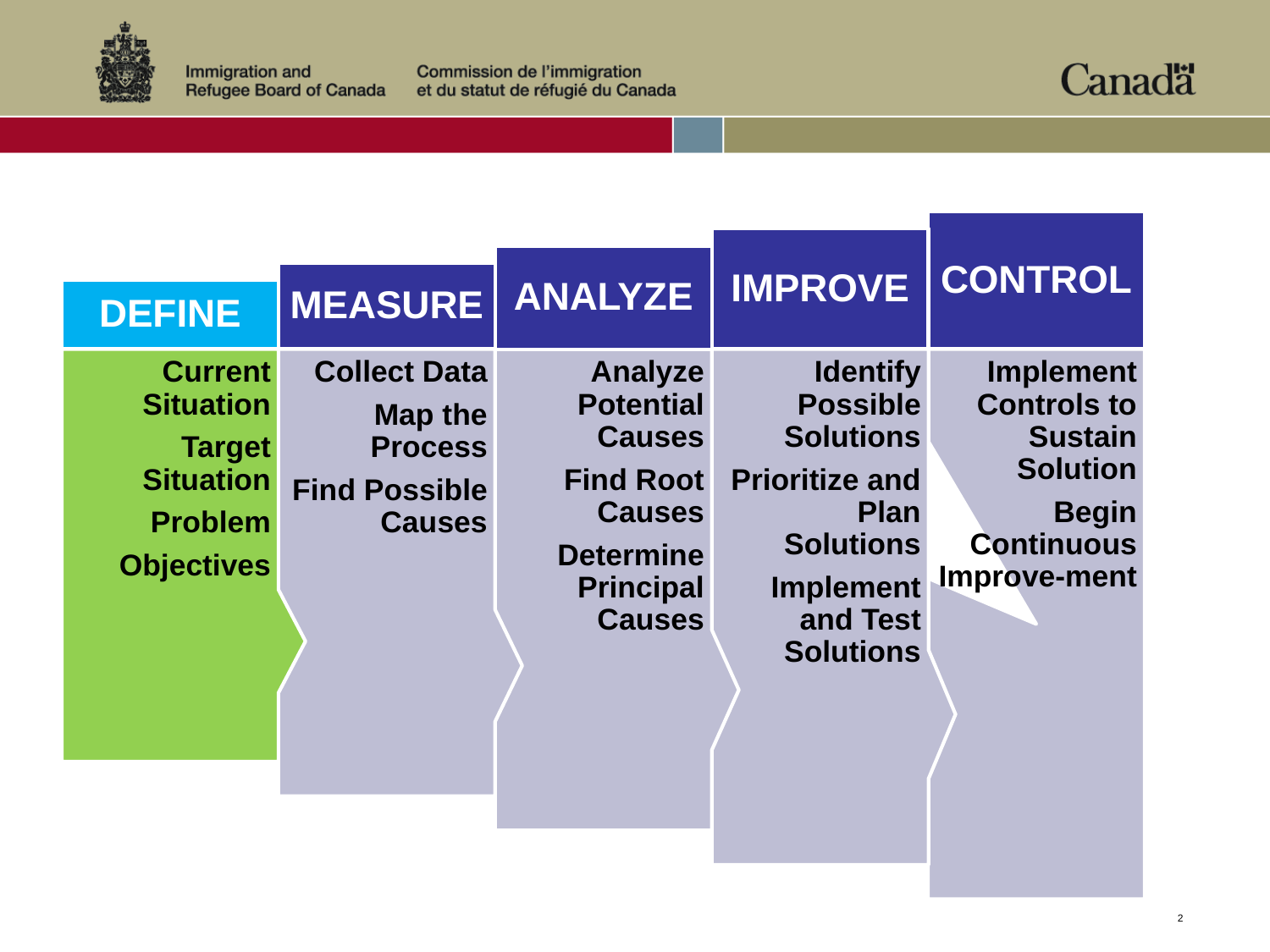

Implement Controls to Sustain Solution
Begin Continuous Improve-ment

CONTROL
Identify Possible Solutions
Prioritize and Plan Solutions
Implement and Test Solutions

IMPROVE
Analyze Potential Causes
Find Root Causes
Determine Principal Causes

ANALYZE
Collect Data
Map the Process
Find Possible Causes

MEASURE
Current Situation
Target Situation
Problem
Objectives

DEFINE
2